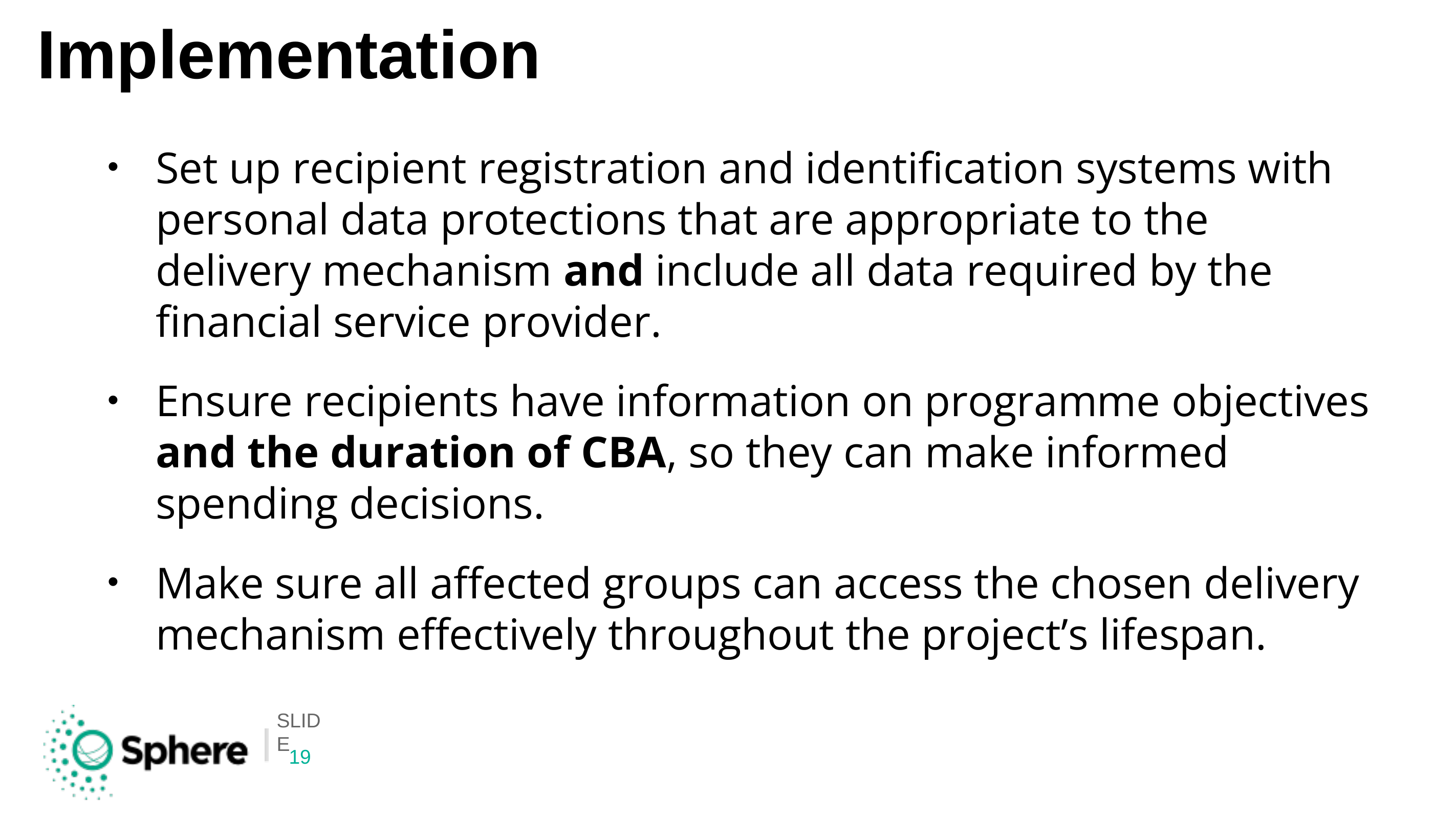

# Implementation
Set up recipient registration and identification systems with personal data protections that are appropriate to the delivery mechanism and include all data required by the financial service provider.
Ensure recipients have information on programme objectives and the duration of CBA, so they can make informed spending decisions.
Make sure all affected groups can access the chosen delivery mechanism effectively throughout the project’s lifespan.
19